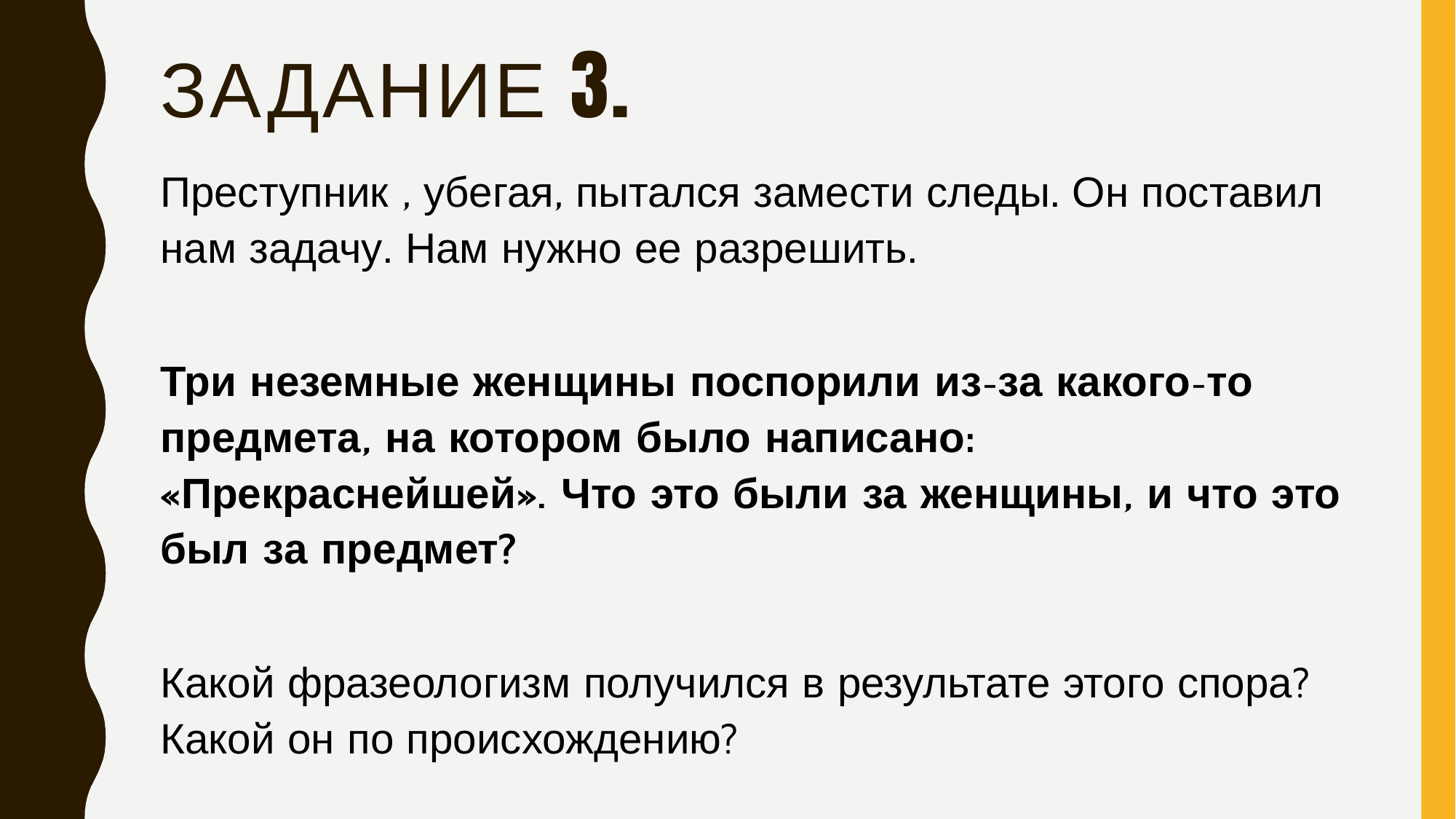

# Задание 3.
Преступник , убегая, пытался замести следы. Он поставил нам задачу. Нам нужно ее разрешить.

Три неземные женщины поспорили из-за какого-то предмета, на котором было написано: «Прекраснейшей». Что это были за женщины, и что это был за предмет?

Какой фразеологизм получился в результате этого спора? Какой он по происхождению?